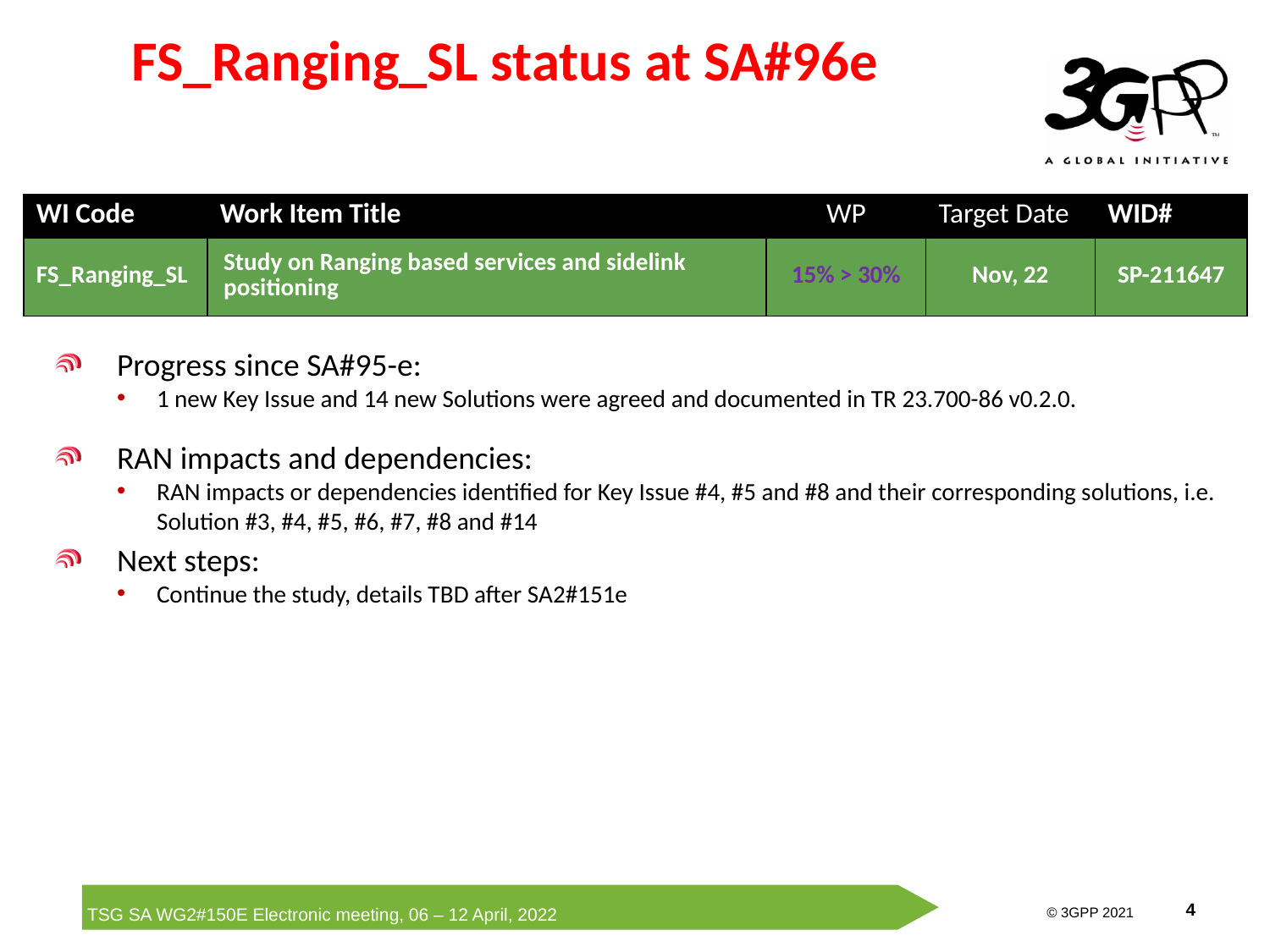

# FS_Ranging_SL status at SA#96e
| WI Code | Work Item Title | WP | Target Date | WID# |
| --- | --- | --- | --- | --- |
| FS\_Ranging\_SL | Study on Ranging based services and sidelink positioning | 15% > 30% | Nov, 22 | SP-211647 |
Progress since SA#95-e:
1 new Key Issue and 14 new Solutions were agreed and documented in TR 23.700-86 v0.2.0.

RAN impacts and dependencies:
RAN impacts or dependencies identified for Key Issue #4, #5 and #8 and their corresponding solutions, i.e. Solution #3, #4, #5, #6, #7, #8 and #14
Next steps:
Continue the study, details TBD after SA2#151e